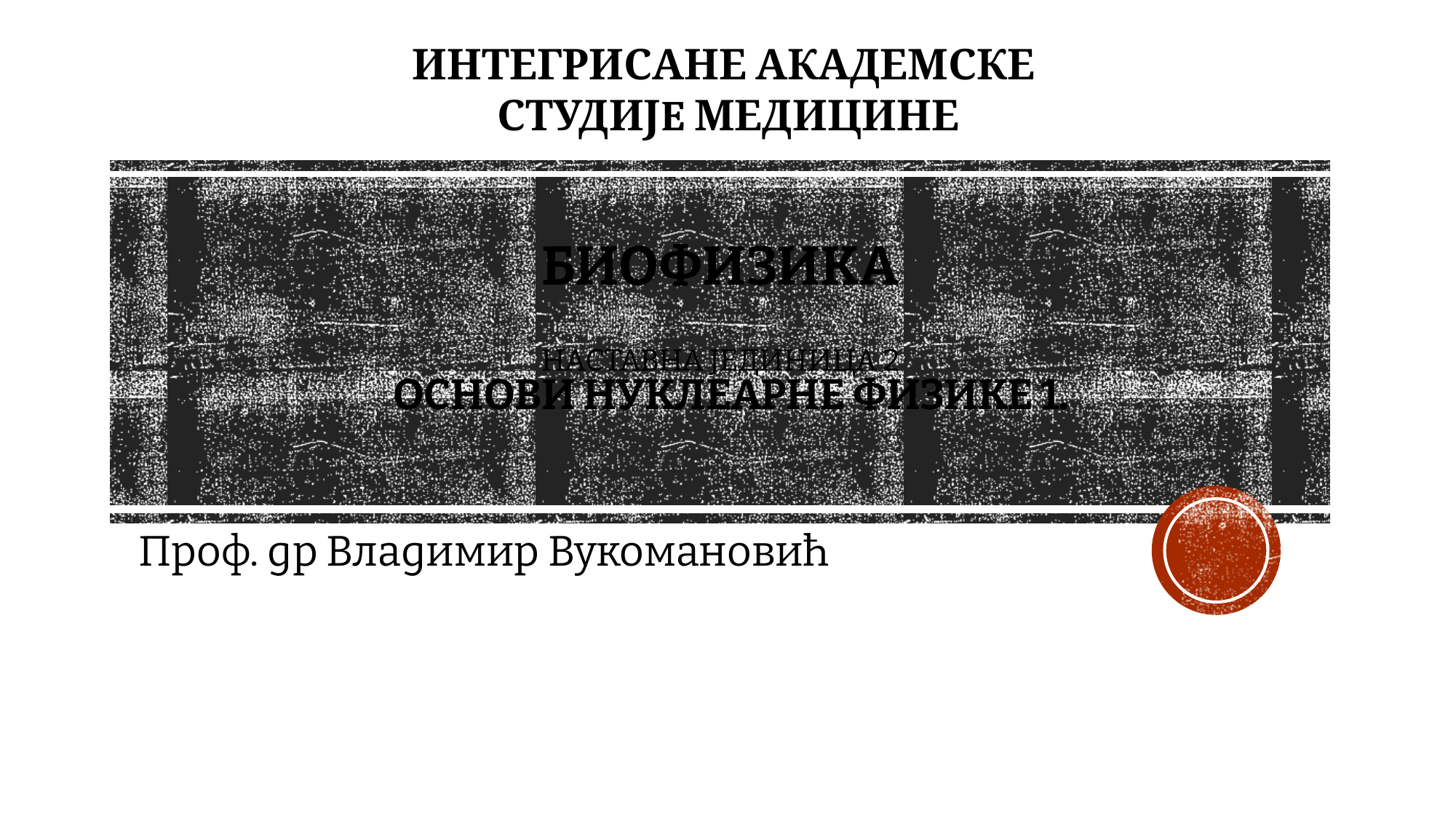

ИНТЕГРИСАНЕ АКАДЕМСКЕ
СТУДИЈE МЕДИЦИНЕ
# БИОФИЗИКА НАСТАВНА ЈЕДИНИЦА 2 ОСНОВИ НУКЛЕАРНЕ ФИЗИКЕ 1.
Проф. др Владимир Вукомановић